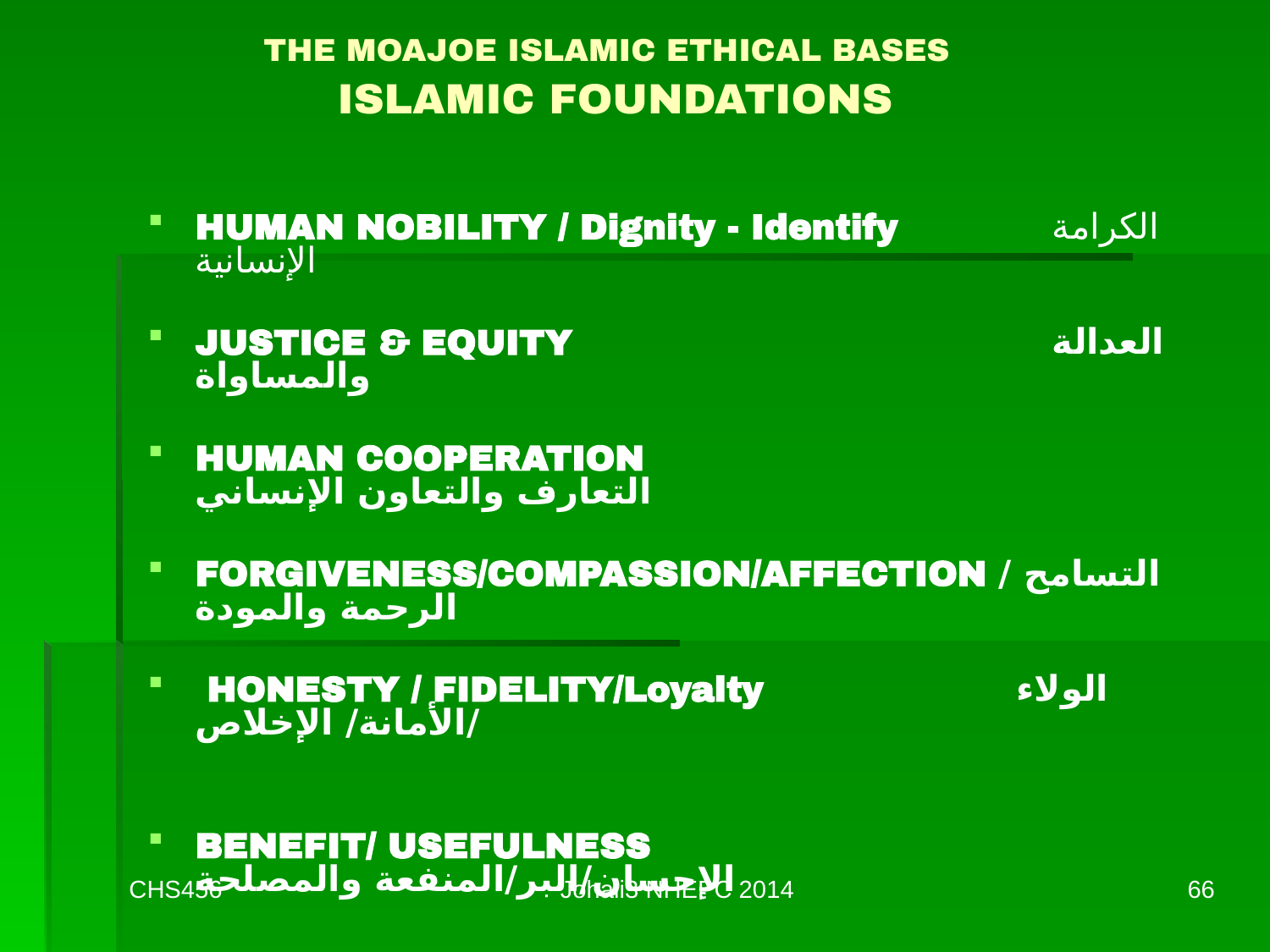

# THE MOAJOE ISLAMIC ETHICAL BASES ISLAMIC FOUNDATIONS

HUMAN NOBILITY / Dignity - Identify 	        الكرامة الإنسانية

JUSTICE & EQUITY   			        العدالة والمساواة

HUMAN COOPERATION 	            		 التعارف والتعاون الإنساني

FORGIVENESS/COMPASSION/AFFECTION التسامح / الرحمة والمودة

 HONESTY / FIDELITY/Loyalty 	 	     الولاء /الأمانة/ الإخلاص

BENEFIT/ USEFULNESS	           		 الإحسان/البر/المنفعة والمصلحة

============
	As a Muslim learner, you have to find at least (Aiah or Hadeeth) as scientific evidence for each

-----------------------------------------------
For details read: Johali (2008) A Concise of Health Profession History & Ethics
CHS456
Johali3 NHEPC 2014
66